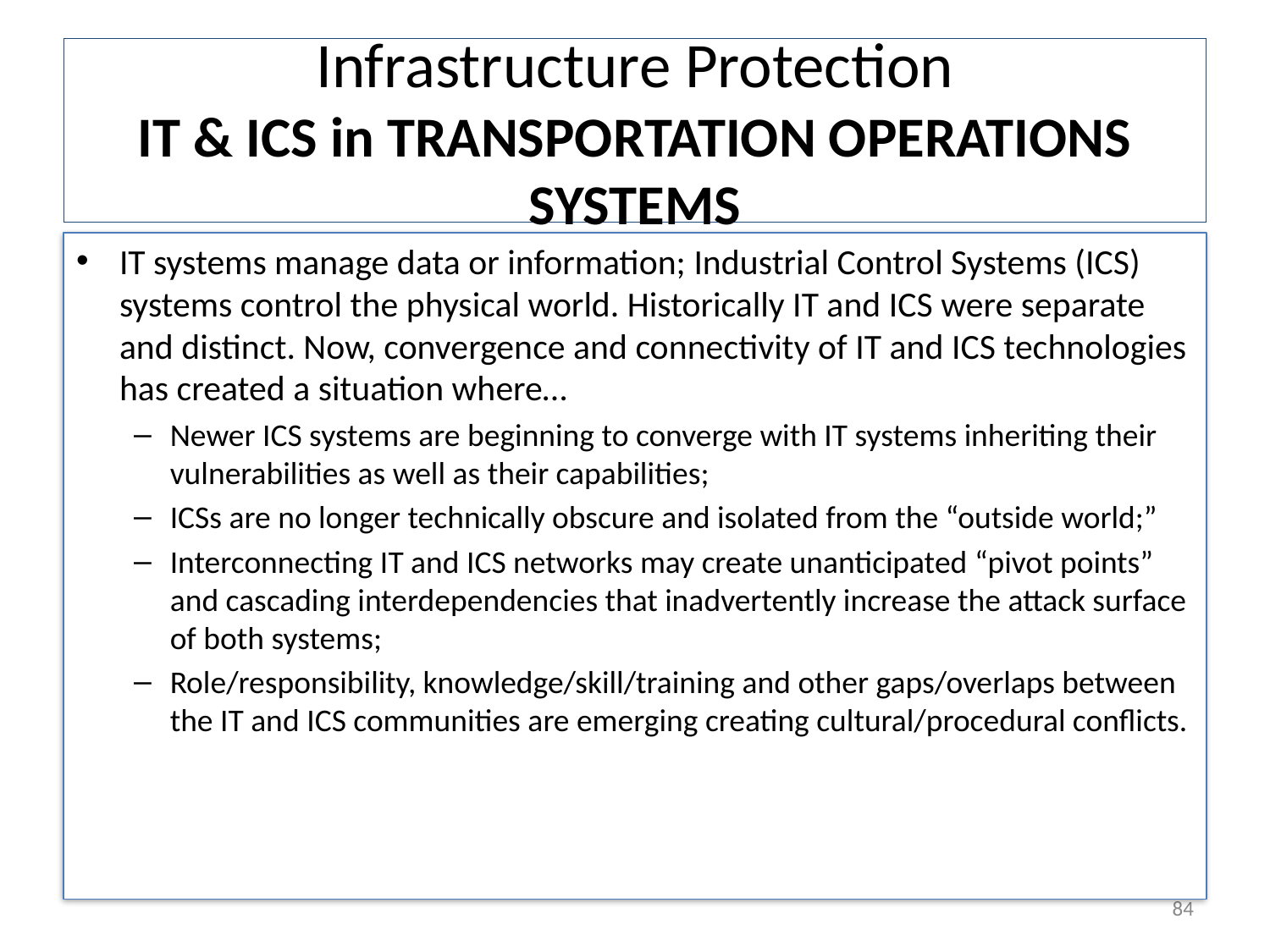

# Infrastructure Protection IT & ICS in TRANSPORTATION OPERATIONS SYSTEMS
IT systems manage data or information; Industrial Control Systems (ICS) systems control the physical world. Historically IT and ICS were separate and distinct. Now, convergence and connectivity of IT and ICS technologies has created a situation where…
Newer ICS systems are beginning to converge with IT systems inheriting their vulnerabilities as well as their capabilities;
ICSs are no longer technically obscure and isolated from the “outside world;”
Interconnecting IT and ICS networks may create unanticipated “pivot points” and cascading interdependencies that inadvertently increase the attack surface of both systems;
Role/responsibility, knowledge/skill/training and other gaps/overlaps between the IT and ICS communities are emerging creating cultural/procedural conflicts.

84